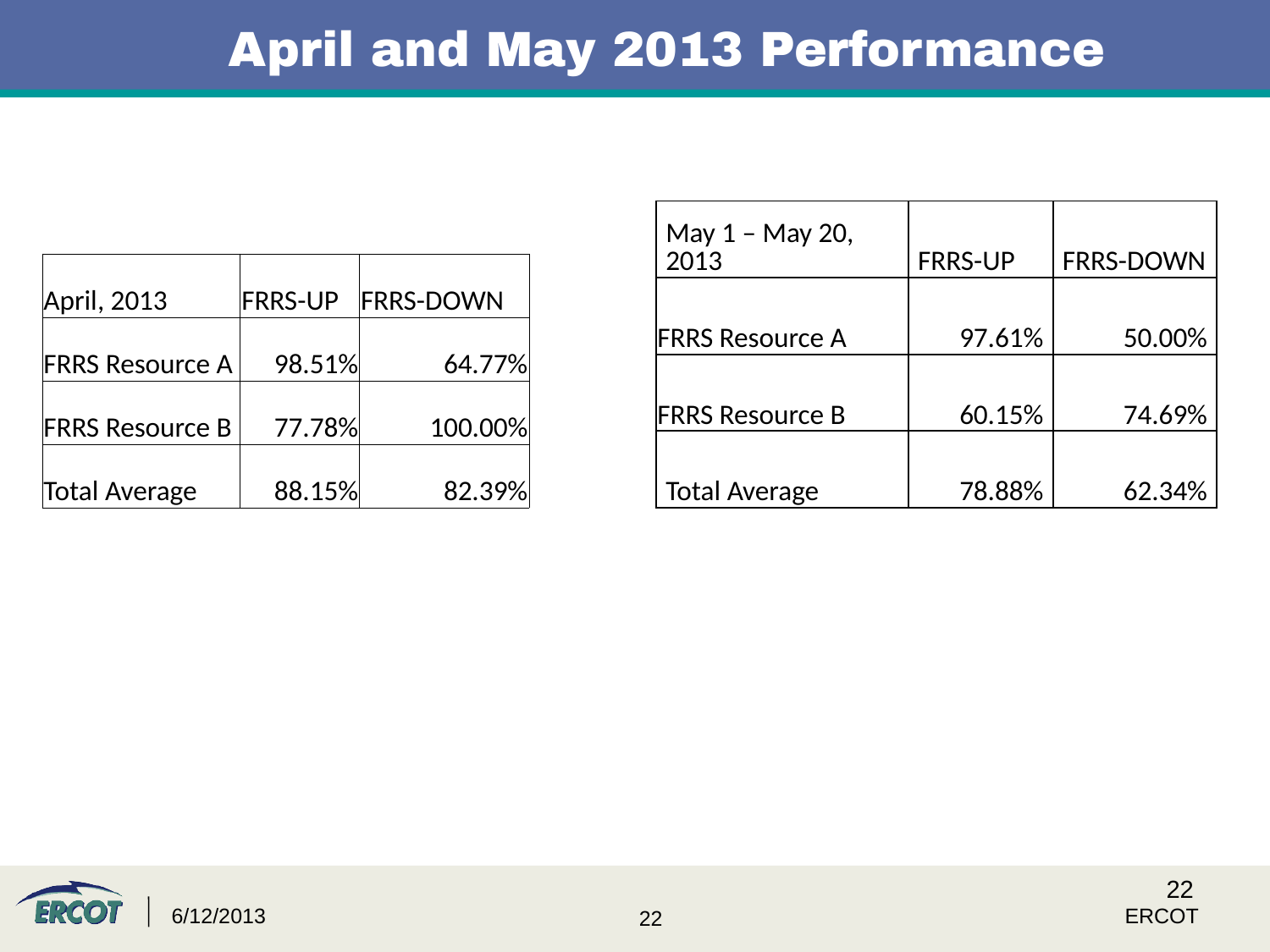

# April and May 2013 Performance
|  |  |  |
| --- | --- | --- |
| April, 2013 | FRRS-UP | FRRS-DOWN |
| FRRS Resource A | 98.51% | 64.77% |
| FRRS Resource B | 77.78% | 100.00% |
| Total Average | 88.15% | 82.39% |
| May 1 – May 20, 2013 | FRRS-UP | FRRS-DOWN |
| --- | --- | --- |
| FRRS Resource A | 97.61% | 50.00% |
| FRRS Resource B | 60.15% | 74.69% |
| Total Average | 78.88% | 62.34% |
22
6/12/2013
ERCOT